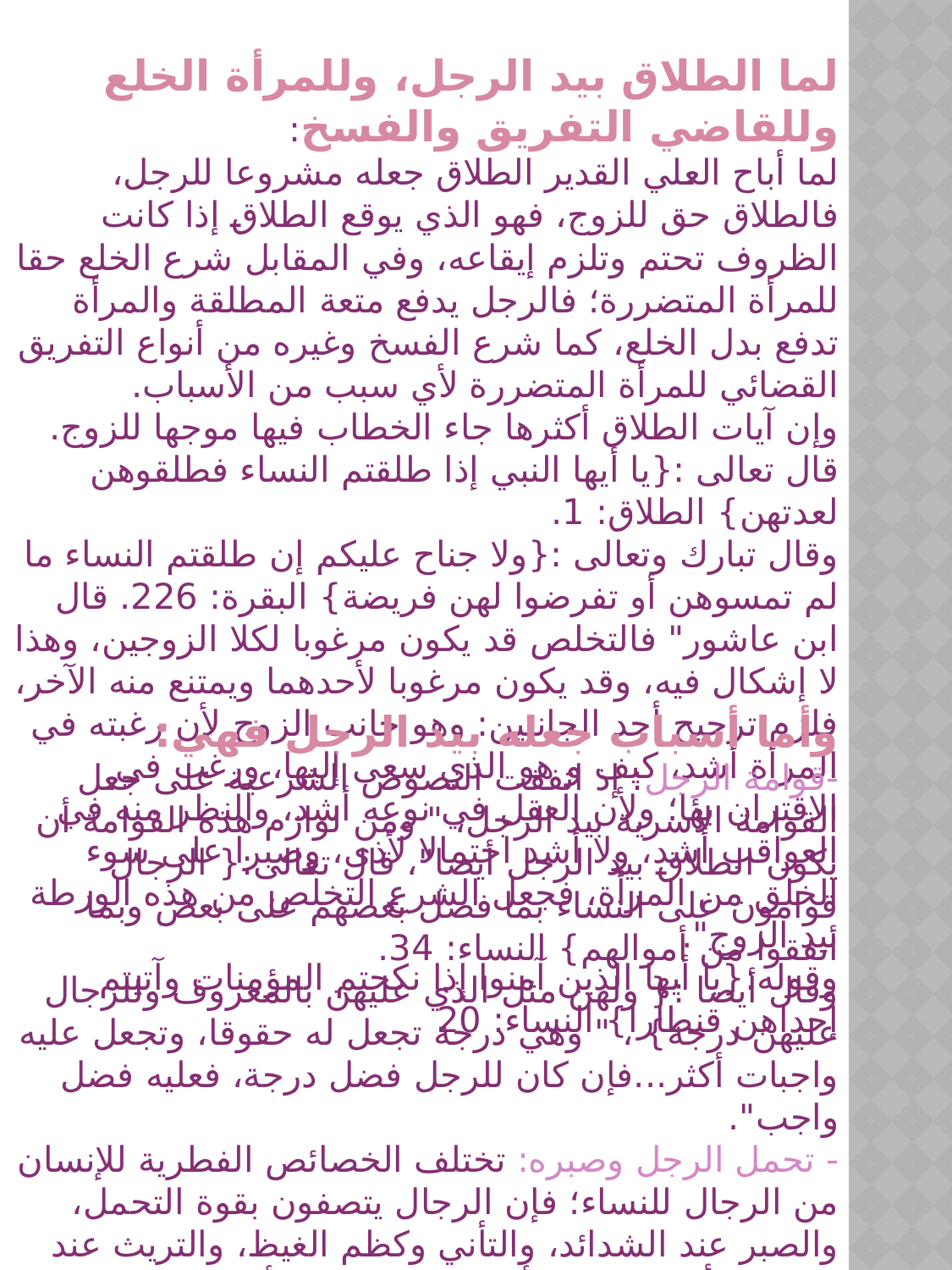

لما الطلاق بيد الرجل، وللمرأة الخلع وللقاضي التفريق والفسخ:
لما أباح العلي القدير الطلاق جعله مشروعا للرجل، فالطلاق حق للزوج، فهو الذي يوقع الطلاق إذا كانت الظروف تحتم وتلزم إيقاعه، وفي المقابل شرع الخلع حقا للمرأة المتضررة؛ فالرجل يدفع متعة المطلقة والمرأة تدفع بدل الخلع، كما شرع الفسخ وغيره من أنواع التفريق القضائي للمرأة المتضررة لأي سبب من الأسباب.
وإن آيات الطلاق أكثرها جاء الخطاب فيها موجها للزوج.
قال تعالى :{يا أيها النبي إذا طلقتم النساء فطلقوهن لعدتهن} الطلاق: 1.
وقال تبارك وتعالى :{ولا جناح عليكم إن طلقتم النساء ما لم تمسوهن أو تفرضوا لهن فريضة} البقرة: 226. قال ابن عاشور" فالتخلص قد يكون مرغوبا لكلا الزوجين، وهذا لا إشكال فيه، وقد يكون مرغوبا لأحدهما ويمتنع منه الآخر، فلزم ترجيح أحد الجانبين: وهو جانب الزوج لأن رغبته في المرأة أشد، كيف و هو الذي سعى إليها، ورغب في الاقتران بها؛ ولأن العقل في نوعه أشد، والنظر منه في العواقب أشد، ولا أشد احتمالا لأذى، وصبرا على سوء الخلق من المرأة، فجعل الشرع التخلص من هذه الورطة بيد الزوج".
وقوله:{يا أيها الذين آمنوا إذا نكحتم المؤمنات وآتيتم إحداهن قنطارا} النساء: 20

وأما أسباب جعله بيد الرجل فهي:
-قوامة الرجل: إذ اتفقت النصوص الشرعية على جعل القوامة الأسرية بيد الرجل، " ومن لوازم هذه القوامة أن يكون الطلاق بيد الرجل أيضا"، قال تعالى:{ الرجال قوامون على النساء بما فضل بعضهم على بعض وبما أنفقوا من أموالهم} النساء: 34.
وقال أيضا :{ ولهن مثل الذي عليهن بالمعروف وللرجال عليهن درجة} ، " وهي درجة تجعل له حقوقا، وتجعل عليه واجبات أكثر...فإن كان للرجل فضل درجة، فعليه فضل واجب".
- تحمل الرجل وصبره: تختلف الخصائص الفطرية للإنسان من الرجال للنساء؛ فإن الرجال يتصفون بقوة التحمل، والصبر عند الشدائد، والتأني وكظم الغيظ، والتريث عند الغضب. أما النساء ولأن لديهن غريزة الأمومة فإنهن اتصفن طبيعةً بالحنان والرأفة، ورهافة الحس، ورقة الشعور، والاندفاع وراء العواطف، وسرعة التأثر، وغيرها من الصفات الرقيقة.